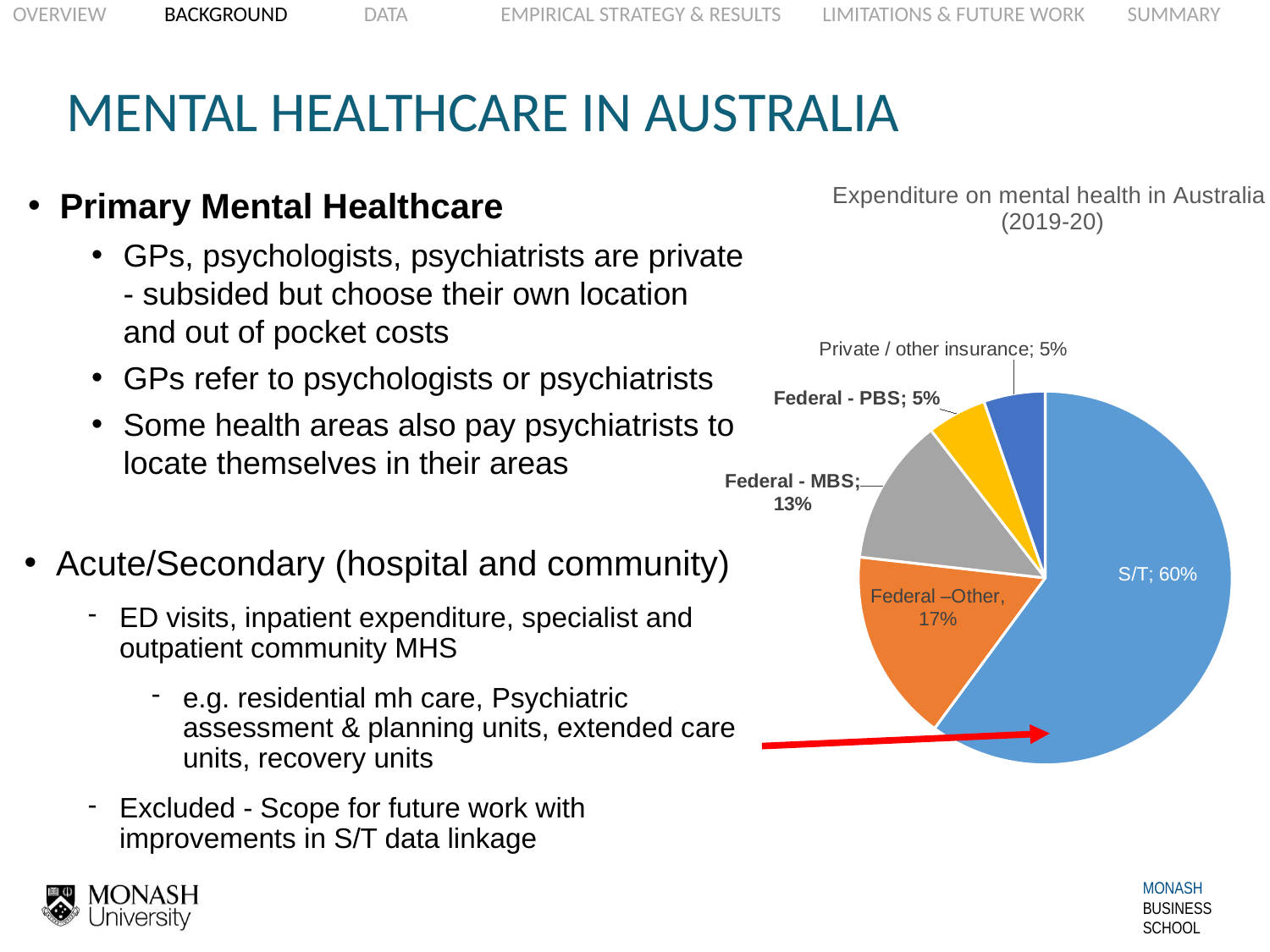

| Overview | Background | Data | Empirical strategy & Results | Limitations & Future work | Summary |
| --- | --- | --- | --- | --- | --- |
Mental Healthcare in Australia

### Chart: Expenditure on mental health in Australia (2019-20)

| Category |  |
|---|---|
| S/T | 0.6 |
| Federal - Other  | 0.16672727272727272 |
| Federal - MBS | 0.12727272727272726 |
| Federal - PBS | 0.051454545454545454 |
| Private / other insurance | 0.05309090909090909 |
Primary Mental Healthcare
GPs, psychologists, psychiatrists are private - subsided but choose their own location and out of pocket costs
GPs refer to psychologists or psychiatrists
Some health areas also pay psychiatrists to locate themselves in their areas

Acute/Secondary (hospital and community)
ED visits, inpatient expenditure, specialist and outpatient community MHS
e.g. residential mh care, Psychiatric assessment & planning units, extended care units, recovery units
Excluded - Scope for future work with improvements in S/T data linkage